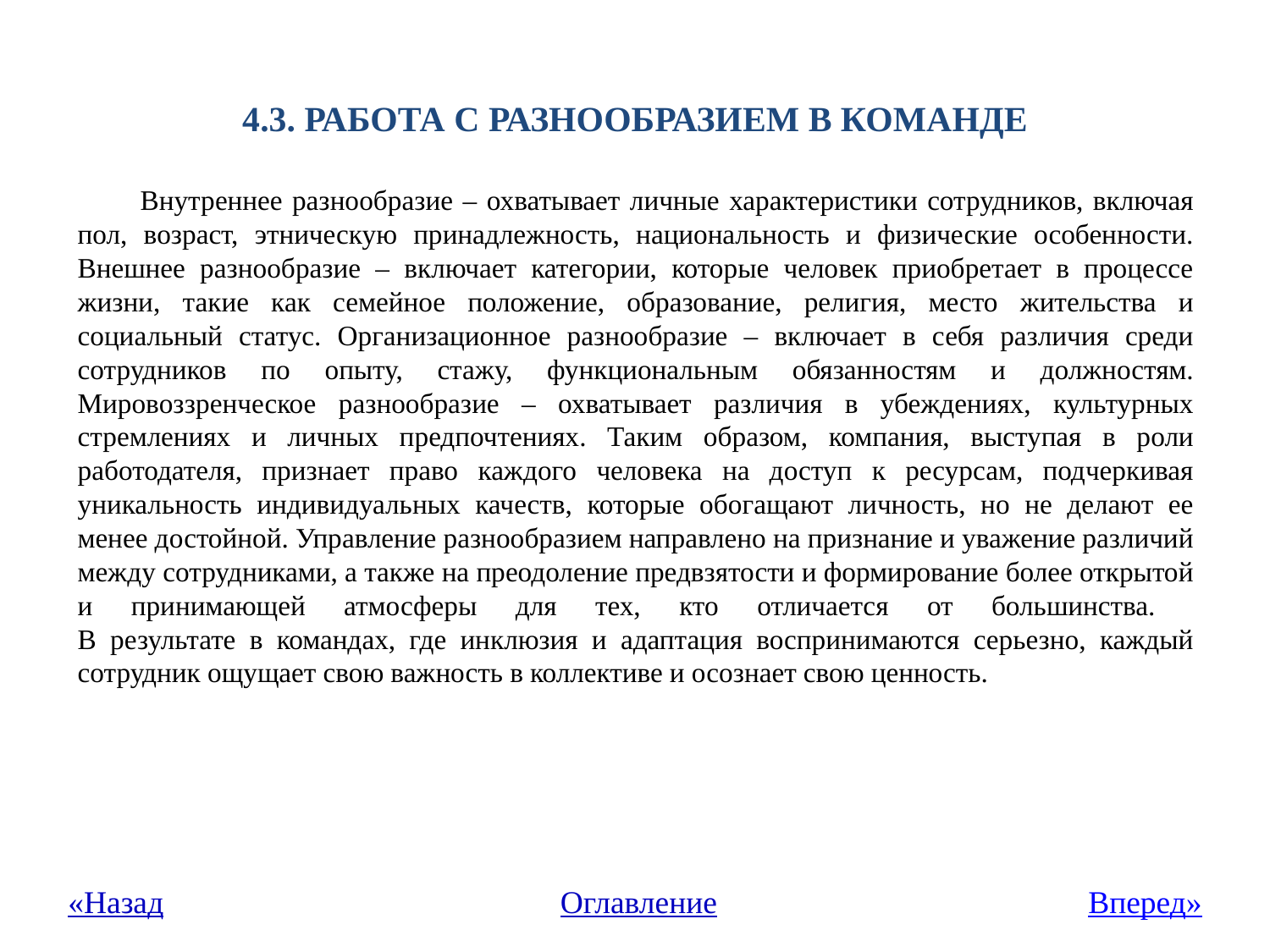

# 4.3. РАБОТА С РАЗНООБРАЗИЕМ В КОМАНДЕ
Внутреннее разнообразие – охватывает личные характеристики сотрудников, включая пол, возраст, этническую принадлежность, национальность и физические особенности. Внешнее разнообразие – включает категории, которые человек приобретает в процессе жизни, такие как семейное положение, образование, религия, место жительства и социальный статус. Организационное разнообразие – включает в себя различия среди сотрудников по опыту, стажу, функциональным обязанностям и должностям. Мировоззренческое разнообразие – охватывает различия в убеждениях, культурных стремлениях и личных предпочтениях. Таким образом, компания, выступая в роли работодателя, признает право каждого человека на доступ к ресурсам, подчеркивая уникальность индивидуальных качеств, которые обогащают личность, но не делают ее менее достойной. Управление разнообразием направлено на признание и уважение различий между сотрудниками, а также на преодоление предвзятости и формирование более открытой и принимающей атмосферы для тех, кто отличается от большинства.
В результате в командах, где инклюзия и адаптация воспринимаются серьезно, каждый сотрудник ощущает свою важность в коллективе и осознает свою ценность.

«Назад
Оглавление
Вперед»